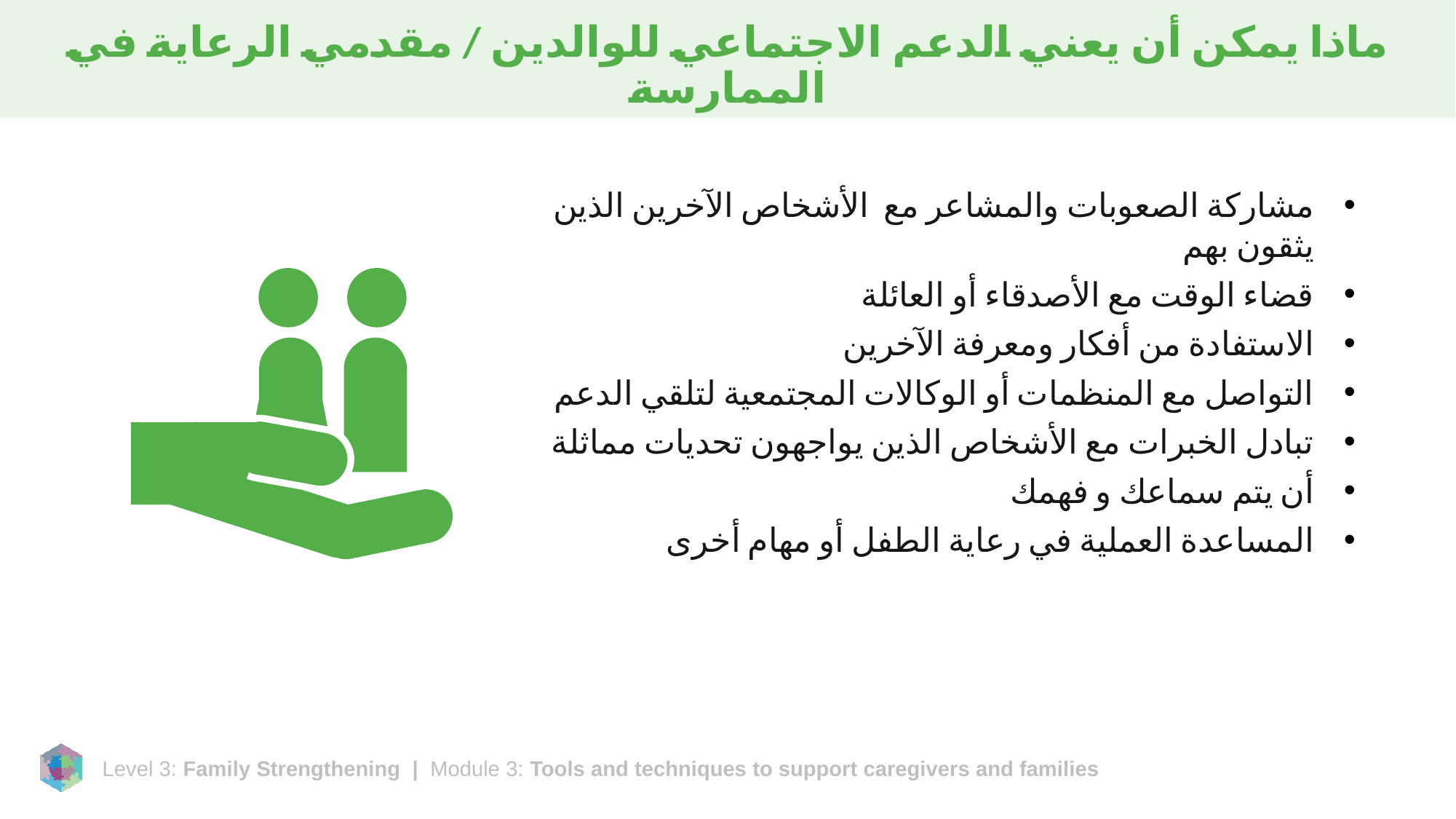

# ماذا يمكن أن يعني الدعم الاجتماعي للوالدين / مقدمي الرعاية في الممارسة
مشاركة الصعوبات والمشاعر مع  الأشخاص الآخرين الذين يثقون بهم
قضاء الوقت مع الأصدقاء أو العائلة
الاستفادة من أفكار ومعرفة الآخرين
التواصل مع المنظمات أو الوكالات المجتمعية لتلقي الدعم
تبادل الخبرات مع الأشخاص الذين يواجهون تحديات مماثلة
أن يتم سماعك و فهمك
المساعدة العملية في رعاية الطفل أو مهام أخرى